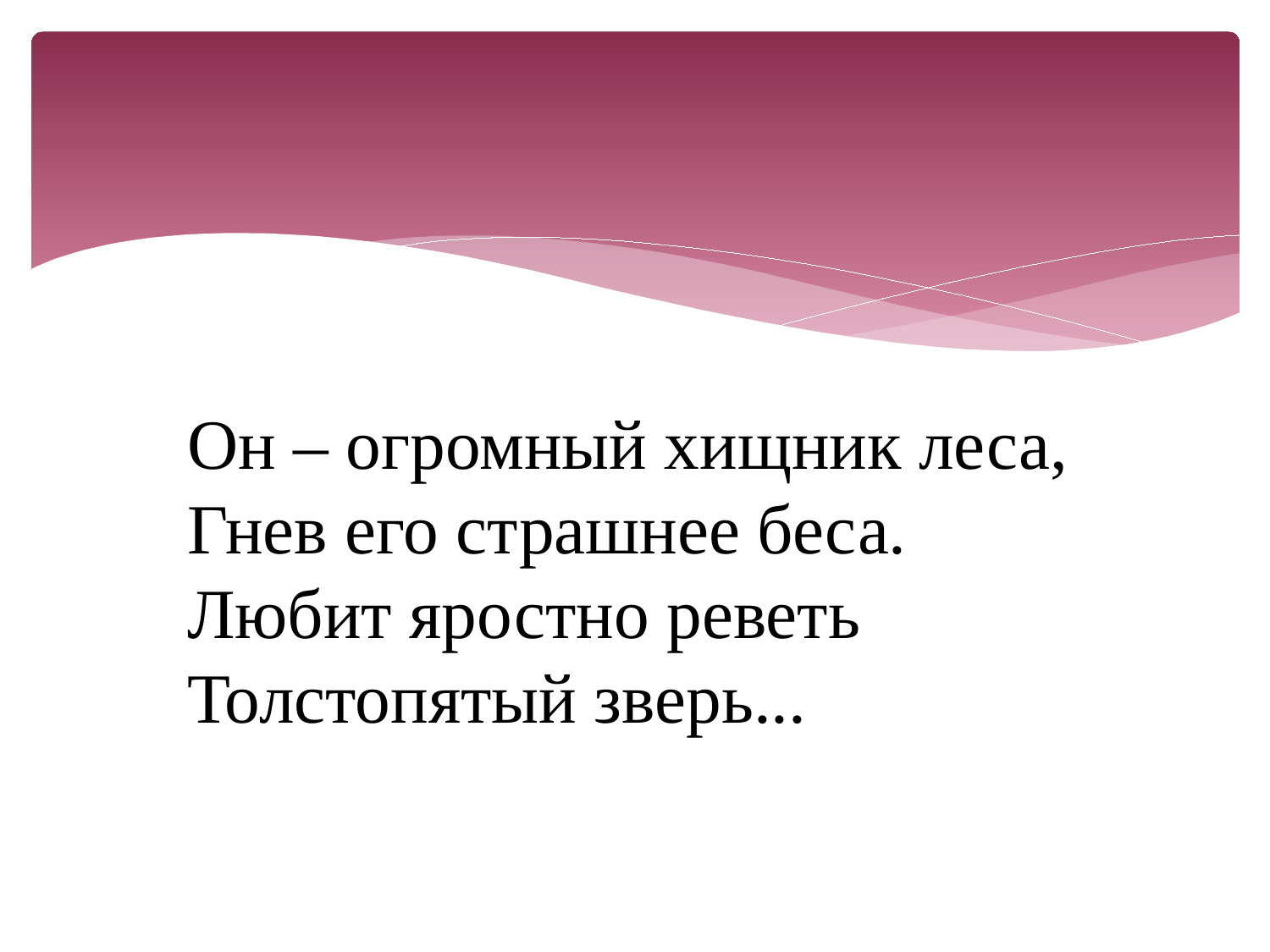

Он – огромный хищник леса,
Гнев его страшнее беса.
Любит яростно реветь
Толстопятый зверь...